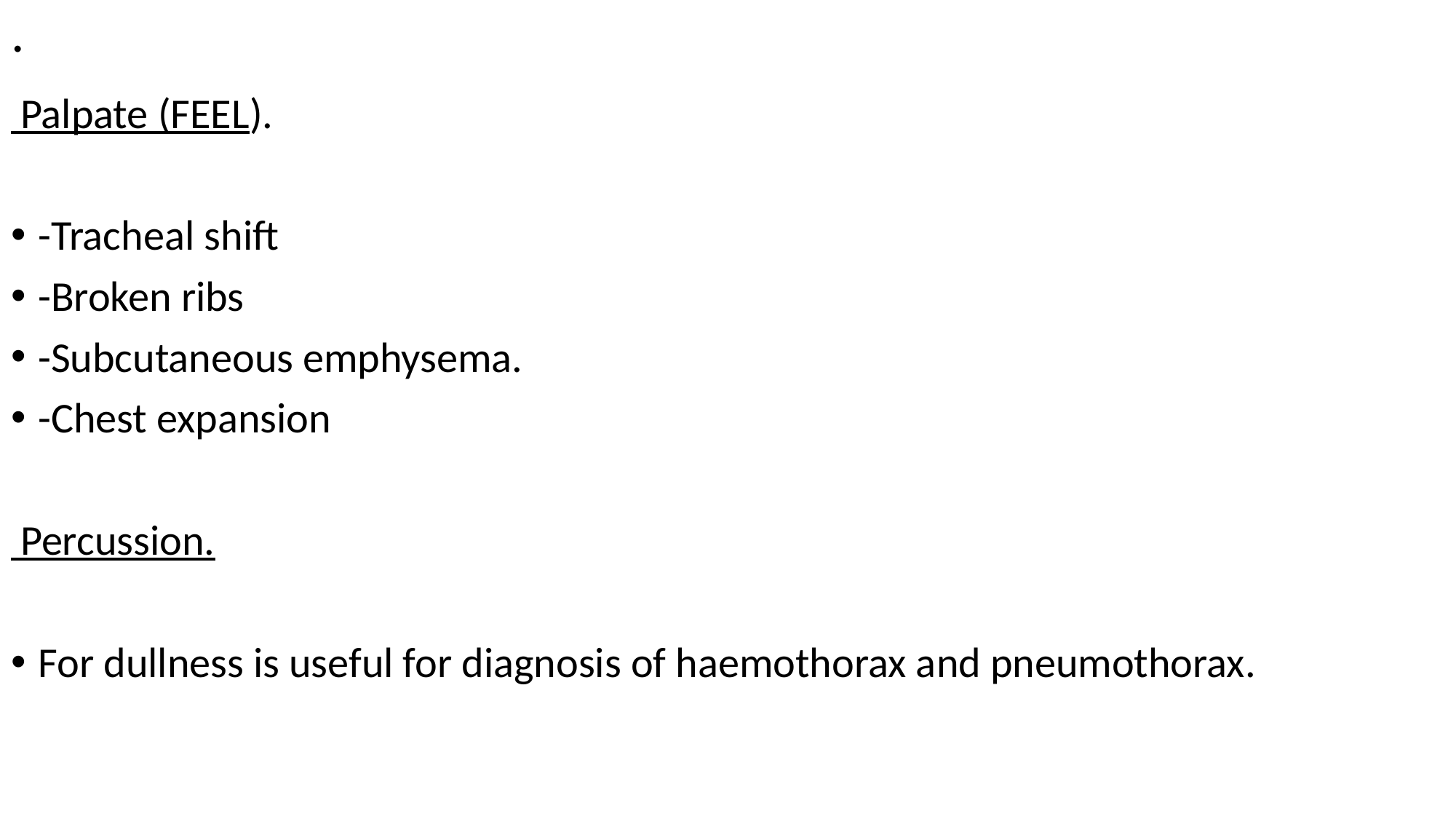

# .
 Palpate (FEEL).

-Tracheal shift
-Broken ribs
-Subcutaneous emphysema.
-Chest expansion

 Percussion.

For dullness is useful for diagnosis of haemothorax and pneumothorax.